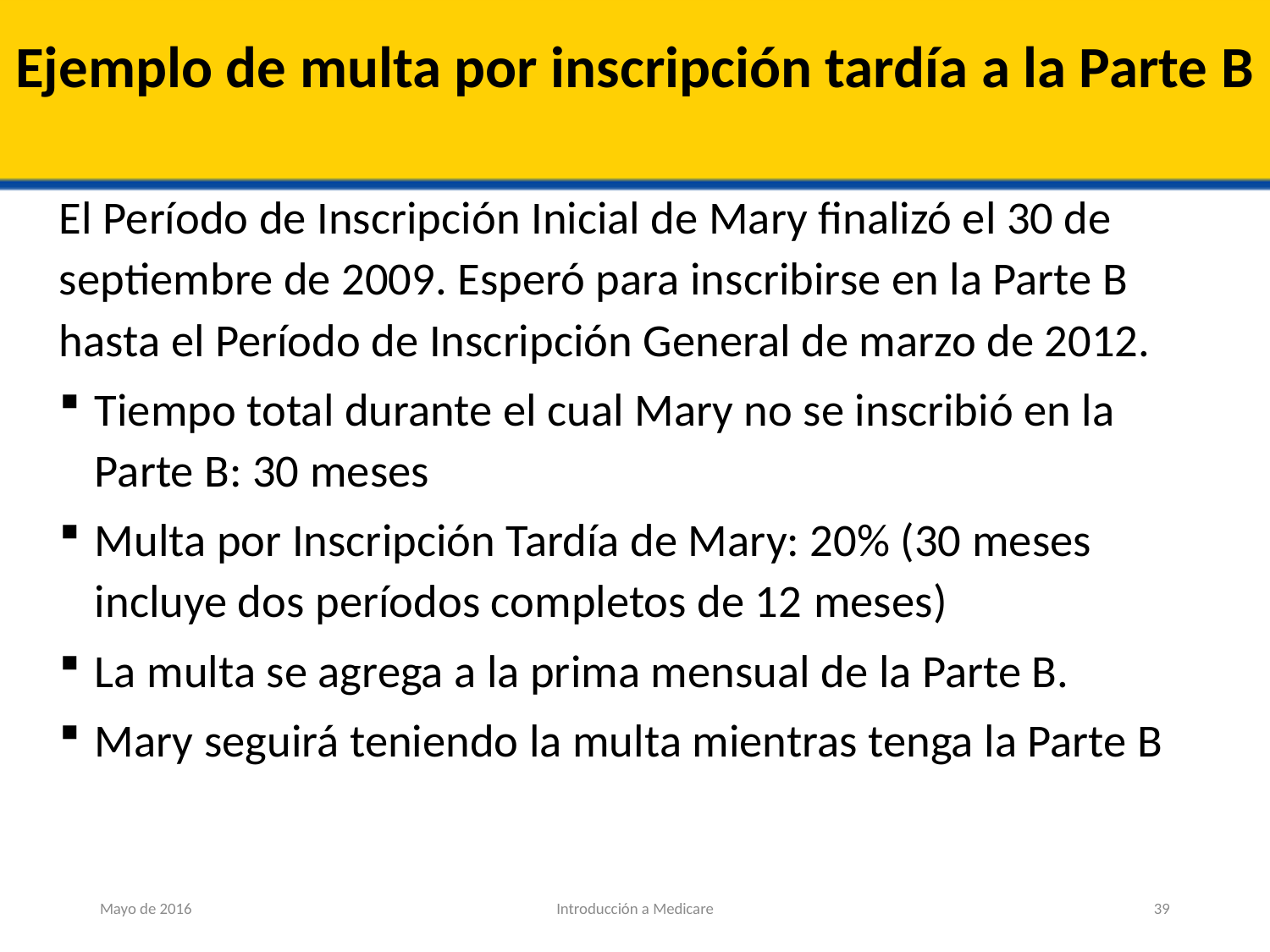

# Ejemplo de multa por inscripción tardía a la Parte B
El Período de Inscripción Inicial de Mary finalizó el 30 de septiembre de 2009. Esperó para inscribirse en la Parte B hasta el Período de Inscripción General de marzo de 2012.
Tiempo total durante el cual Mary no se inscribió en la Parte B: 30 meses
Multa por Inscripción Tardía de Mary: 20% (30 meses incluye dos períodos completos de 12 meses)
La multa se agrega a la prima mensual de la Parte B.
Mary seguirá teniendo la multa mientras tenga la Parte B

Mayo de 2016
Introducción a Medicare
39